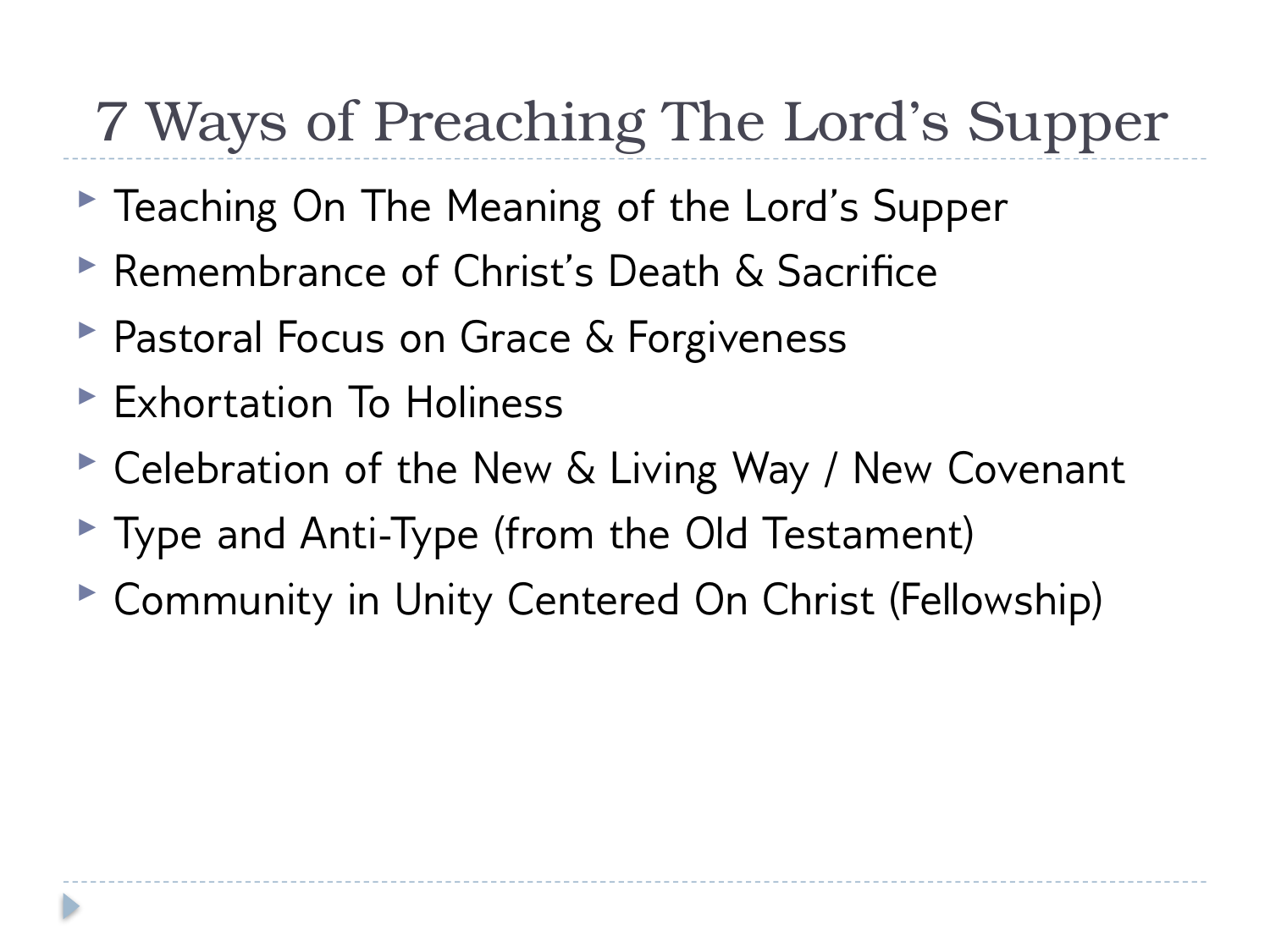

# 7 Ways of Preaching The Lord’s Supper
Teaching On The Meaning of the Lord’s Supper
Remembrance of Christ’s Death & Sacrifice
Pastoral Focus on Grace & Forgiveness
Exhortation To Holiness
Celebration of the New & Living Way / New Covenant
Type and Anti-Type (from the Old Testament)
Community in Unity Centered On Christ (Fellowship)